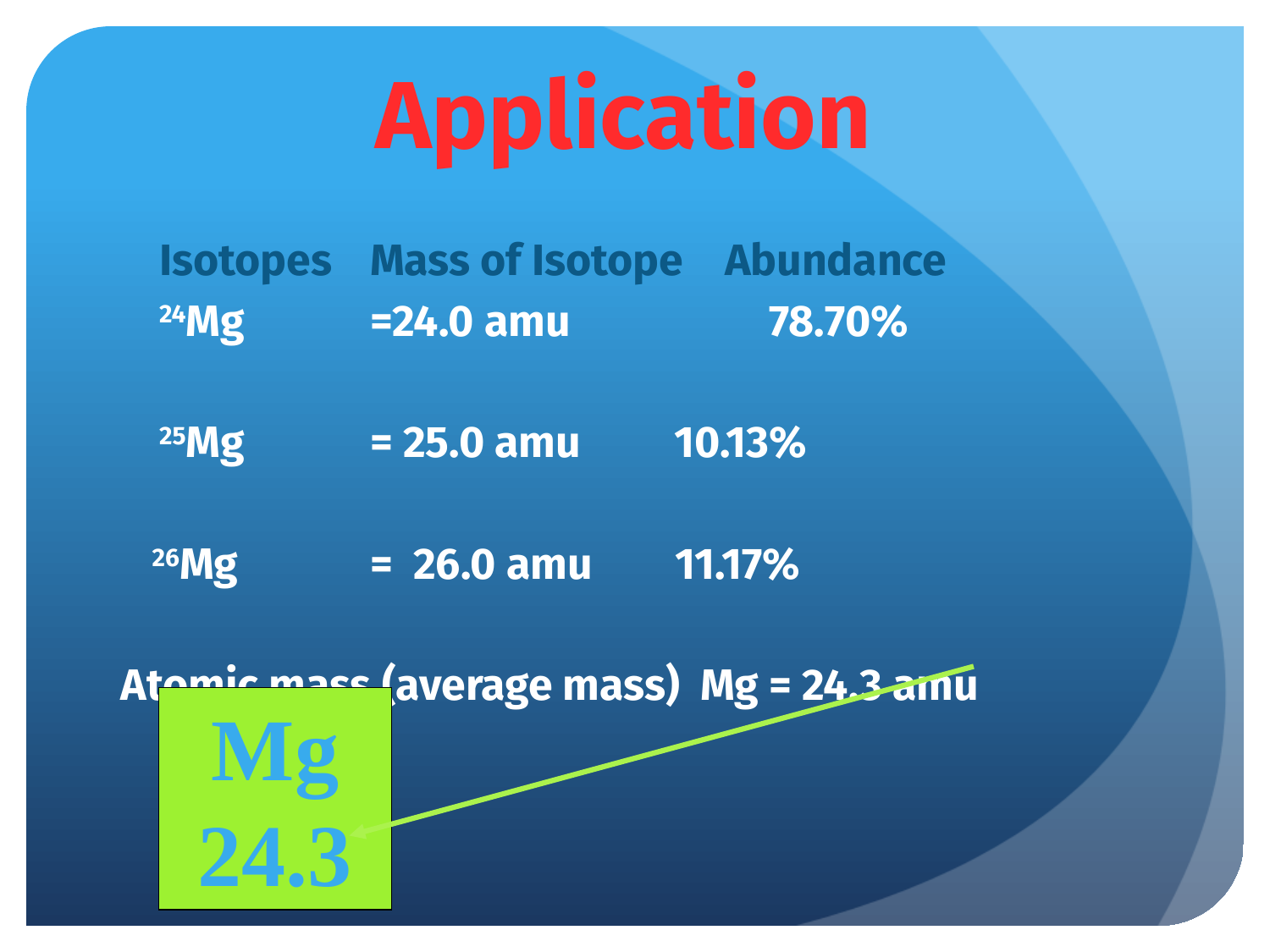

# Application

	Isotopes  	Mass of Isotope    Abundance
	24Mg    	=24.0 amu 	        78.70%

	25Mg  	= 25.0 amu         10.13%

   26Mg    	=  26.0 amu        11.17%

Atomic mass (average mass)  Mg = 24.3 amu

Mg
24.3